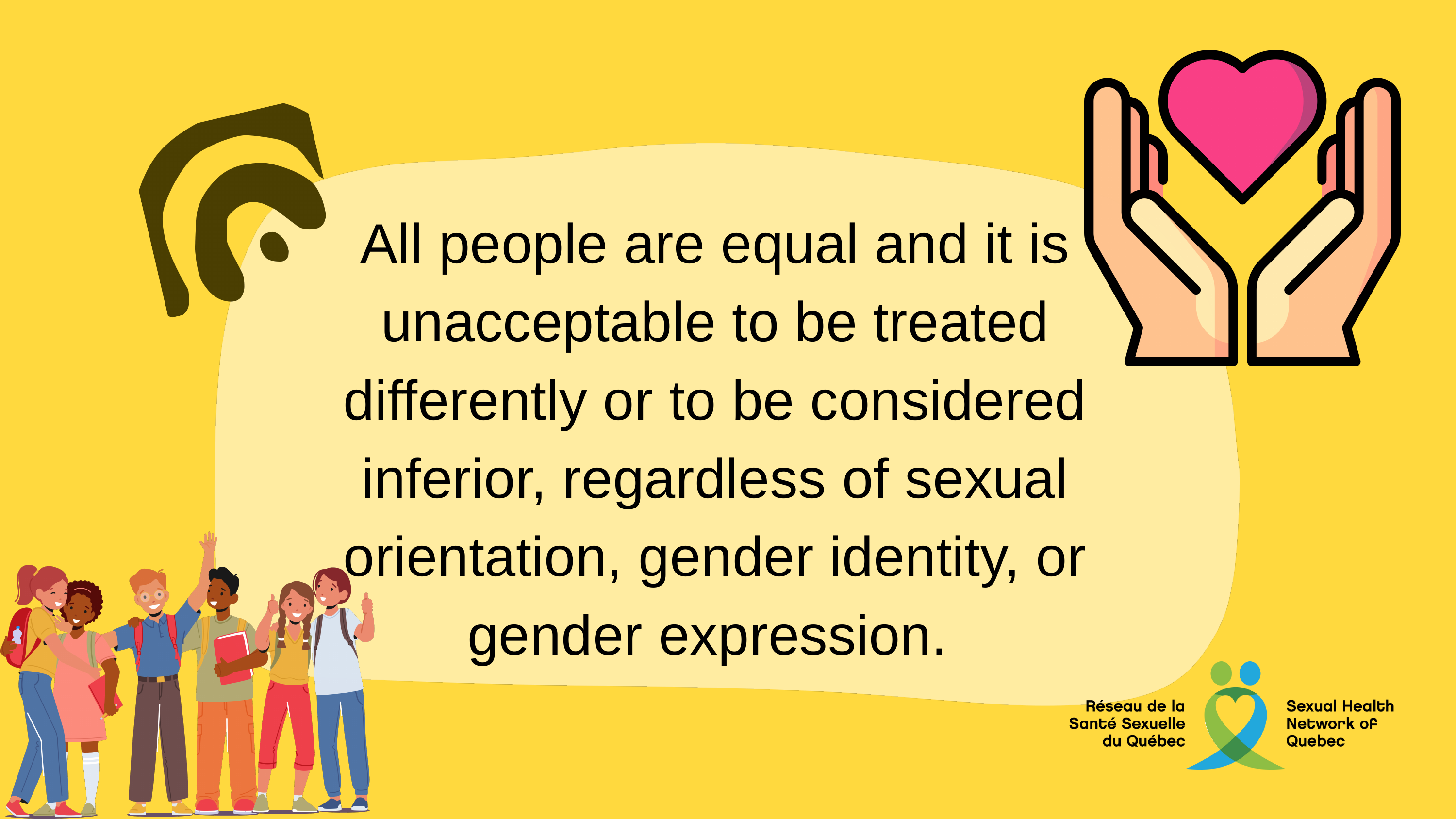

All people are equal and it is unacceptable to be treated differently or to be considered inferior, regardless of sexual orientation, gender identity, or gender expression.